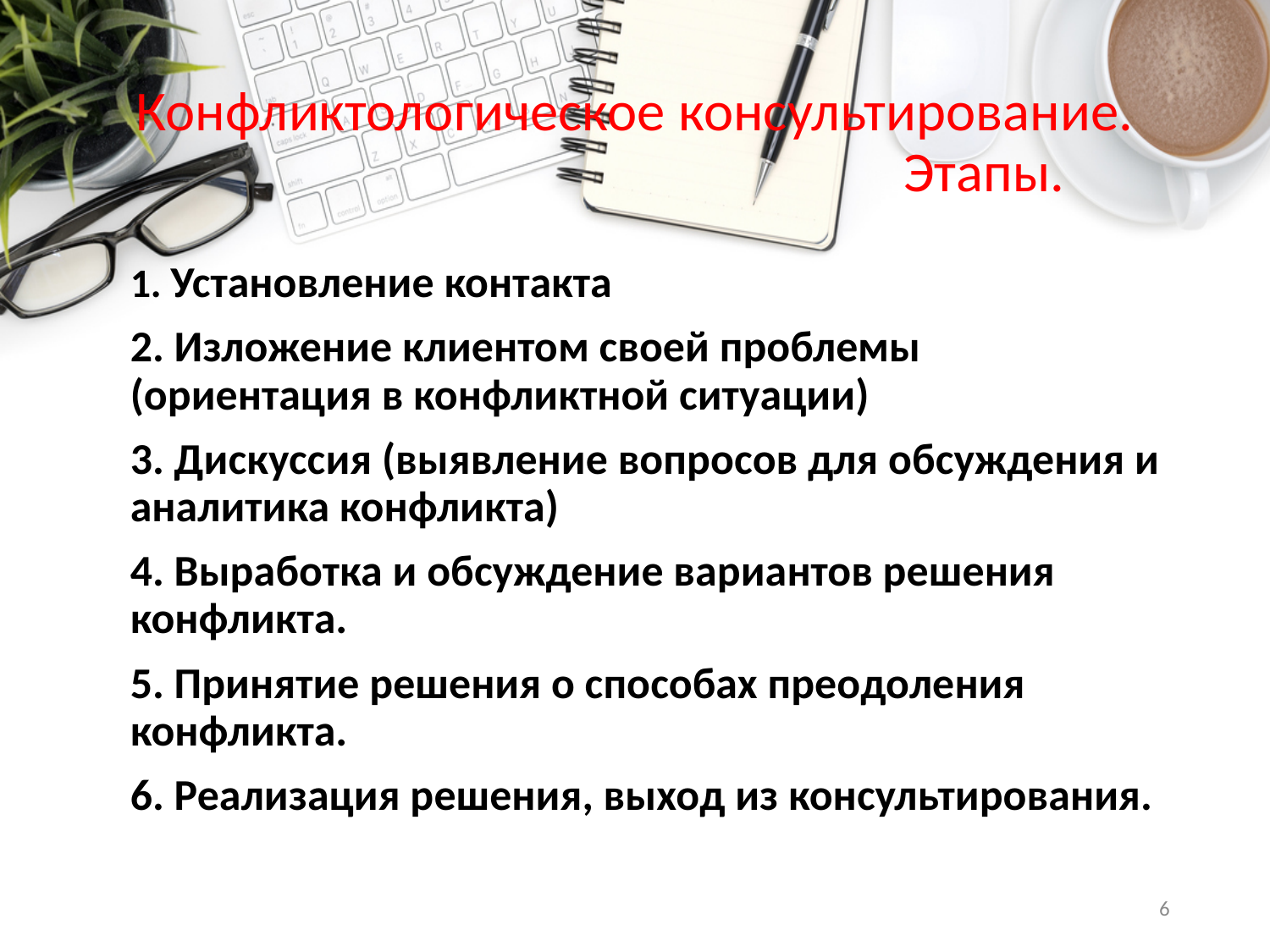

# Конфликтологическое консультирование. Этапы.
1. Установление контакта
2. Изложение клиентом своей проблемы (ориентация в конфликтной ситуации)
3. Дискуссия (выявление вопросов для обсуждения и аналитика конфликта)
4. Выработка и обсуждение вариантов решения конфликта.
5. Принятие решения о способах преодоления конфликта.
6. Реализация решения, выход из консультирования.
6